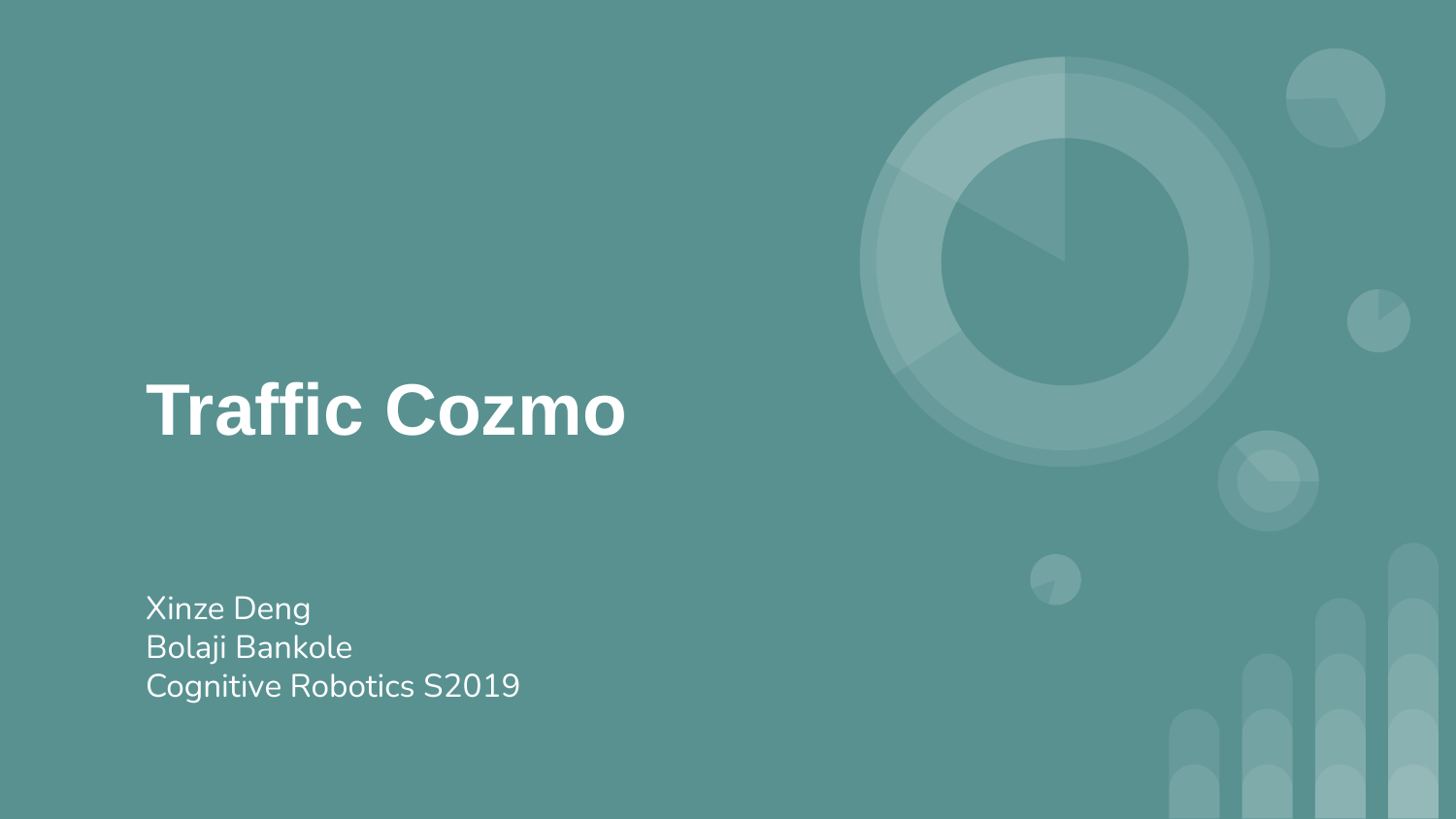

# Traffic Cozmo
Xinze Deng
Bolaji Bankole
Cognitive Robotics S2019